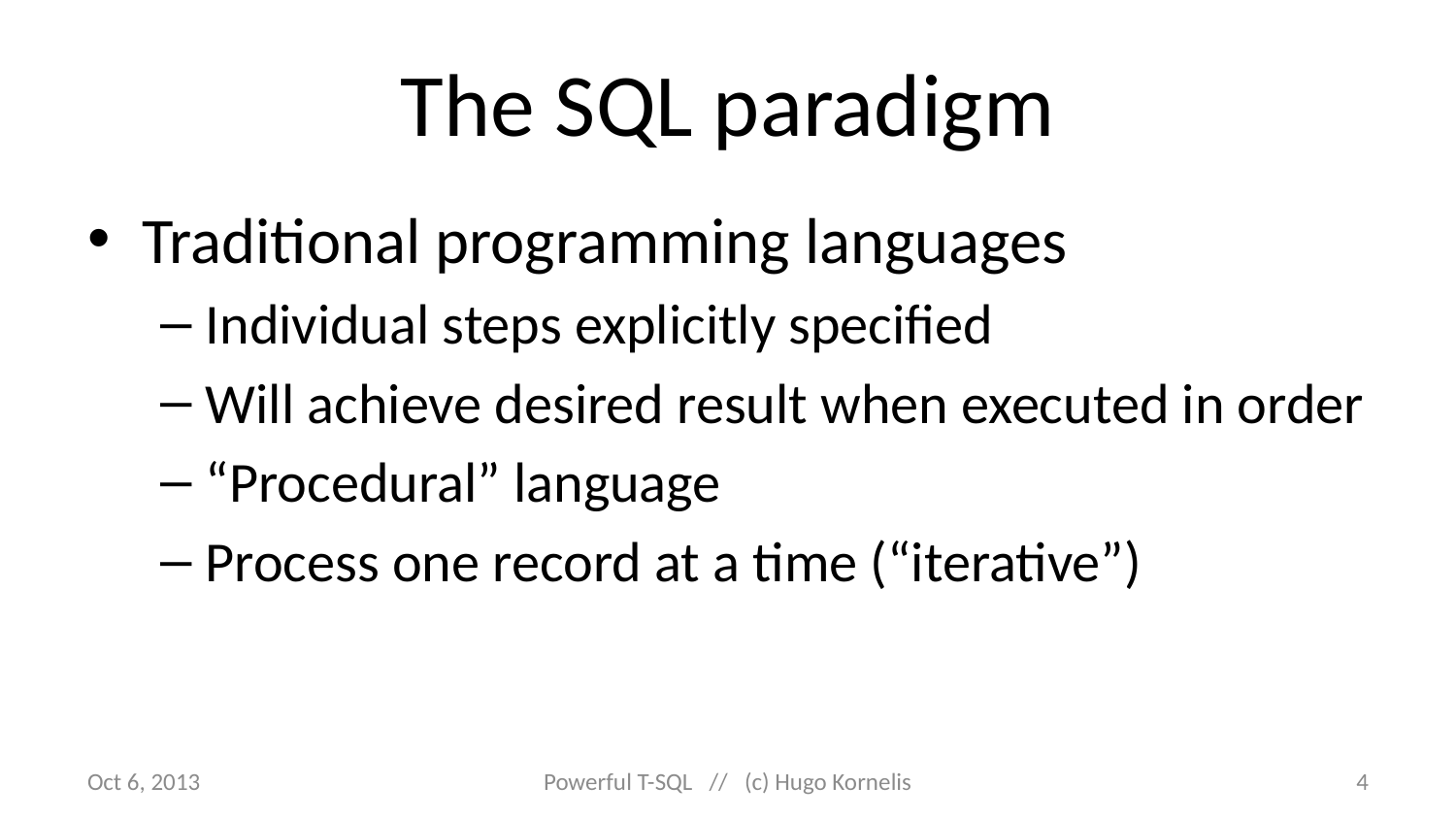

# The SQL paradigm
Traditional programming languages
Individual steps explicitly specified
Will achieve desired result when executed in order
“Procedural” language
Process one record at a time (“iterative”)
Oct 6, 2013
Powerful T-SQL   //   (c) Hugo Kornelis
4